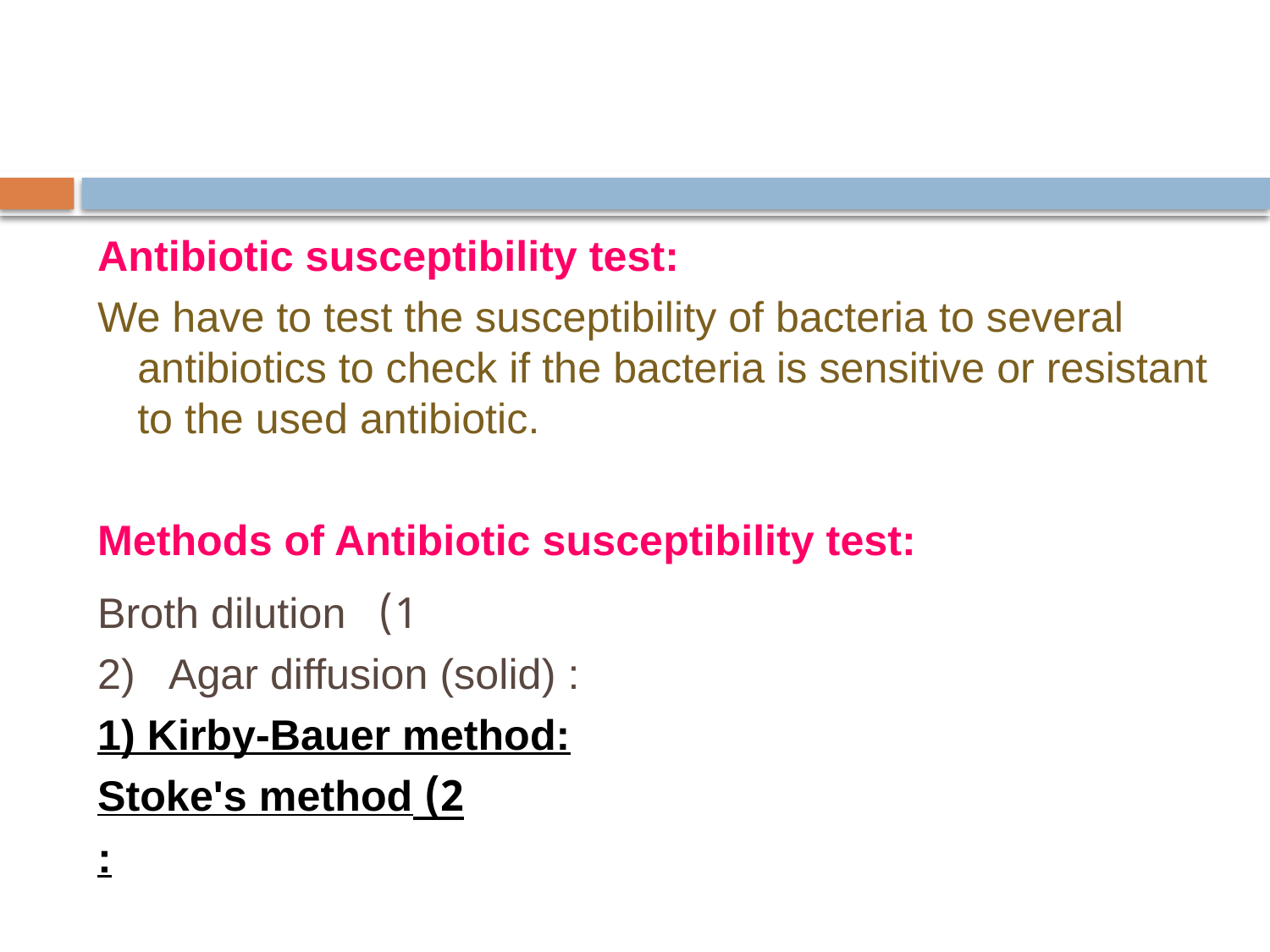

#
Antibiotic susceptibility test:
We have to test the susceptibility of bacteria to several antibiotics to check if the bacteria is sensitive or resistant to the used antibiotic.

Methods of Antibiotic susceptibility test:
1)   Broth dilution
2)   Agar diffusion (solid) :
1) Kirby-Bauer method:
2) Stoke's method
: